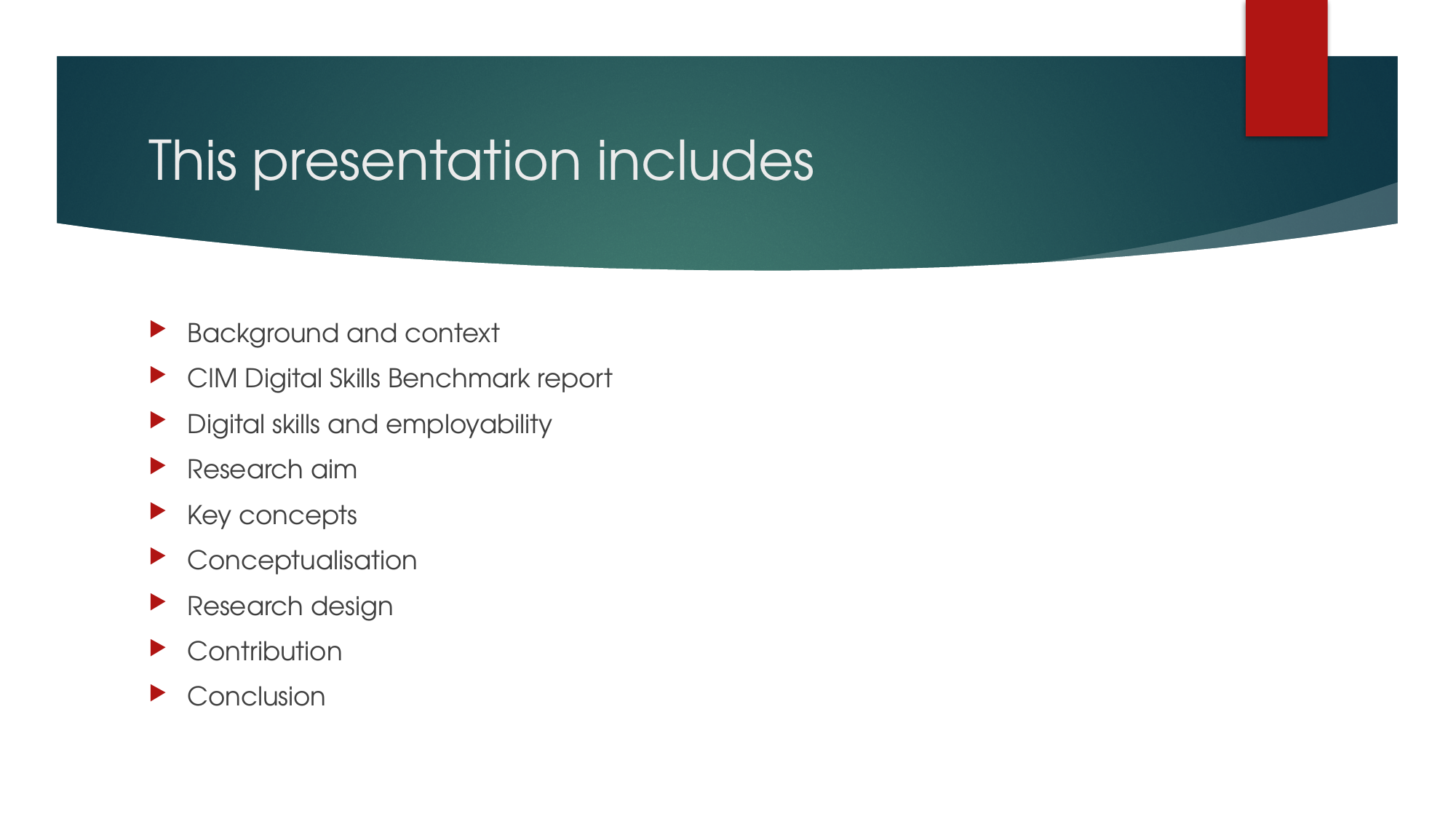

# This presentation includes
Background and context
CIM Digital Skills Benchmark report
Digital skills and employability
Research aim
Key concepts
Conceptualisation
Research design
Contribution
Conclusion